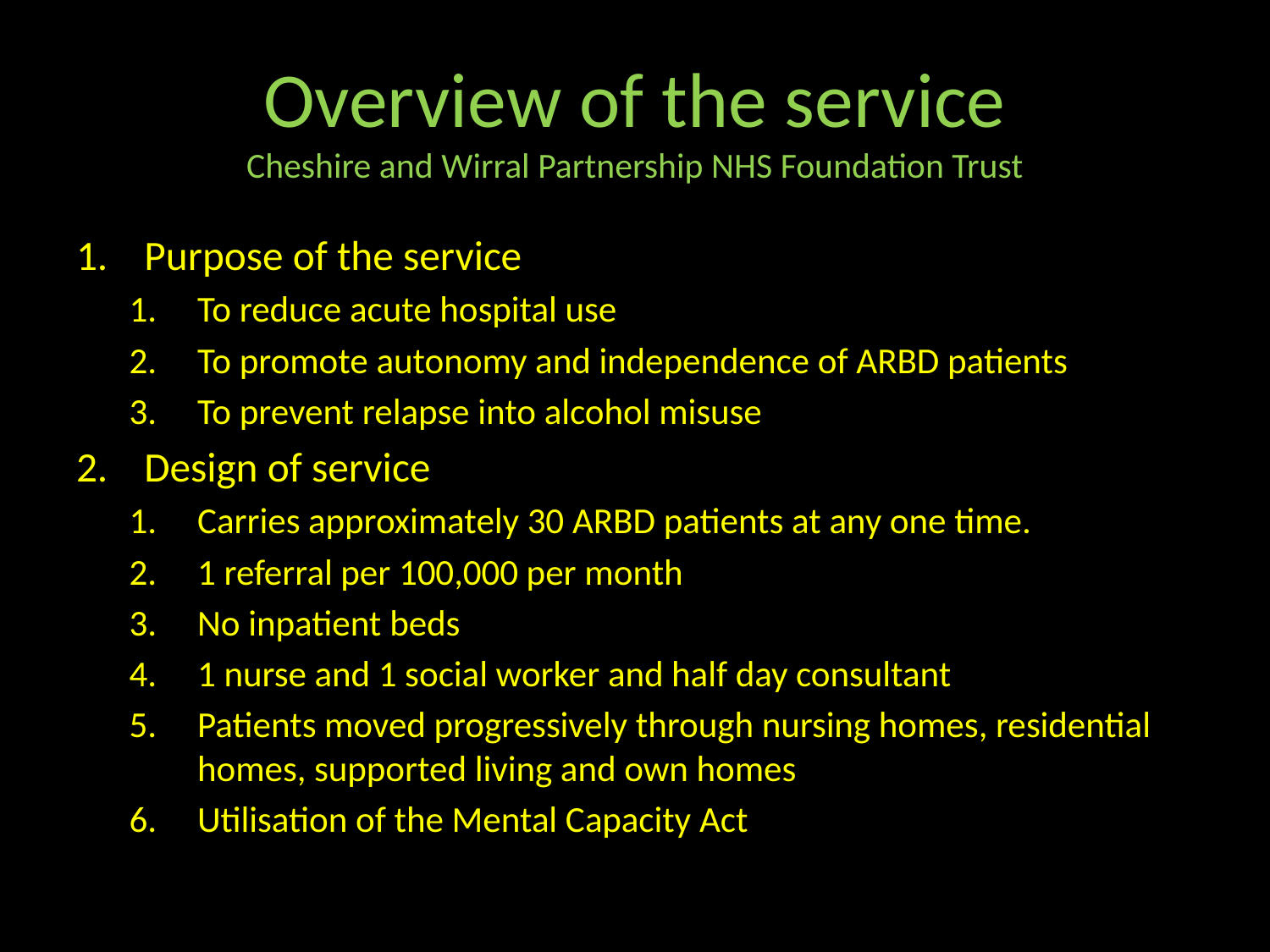

# Overview of the service Cheshire and Wirral Partnership NHS Foundation Trust
Purpose of the service
To reduce acute hospital use
To promote autonomy and independence of ARBD patients
To prevent relapse into alcohol misuse
Design of service
Carries approximately 30 ARBD patients at any one time.
1 referral per 100,000 per month
No inpatient beds
1 nurse and 1 social worker and half day consultant
Patients moved progressively through nursing homes, residential homes, supported living and own homes
Utilisation of the Mental Capacity Act